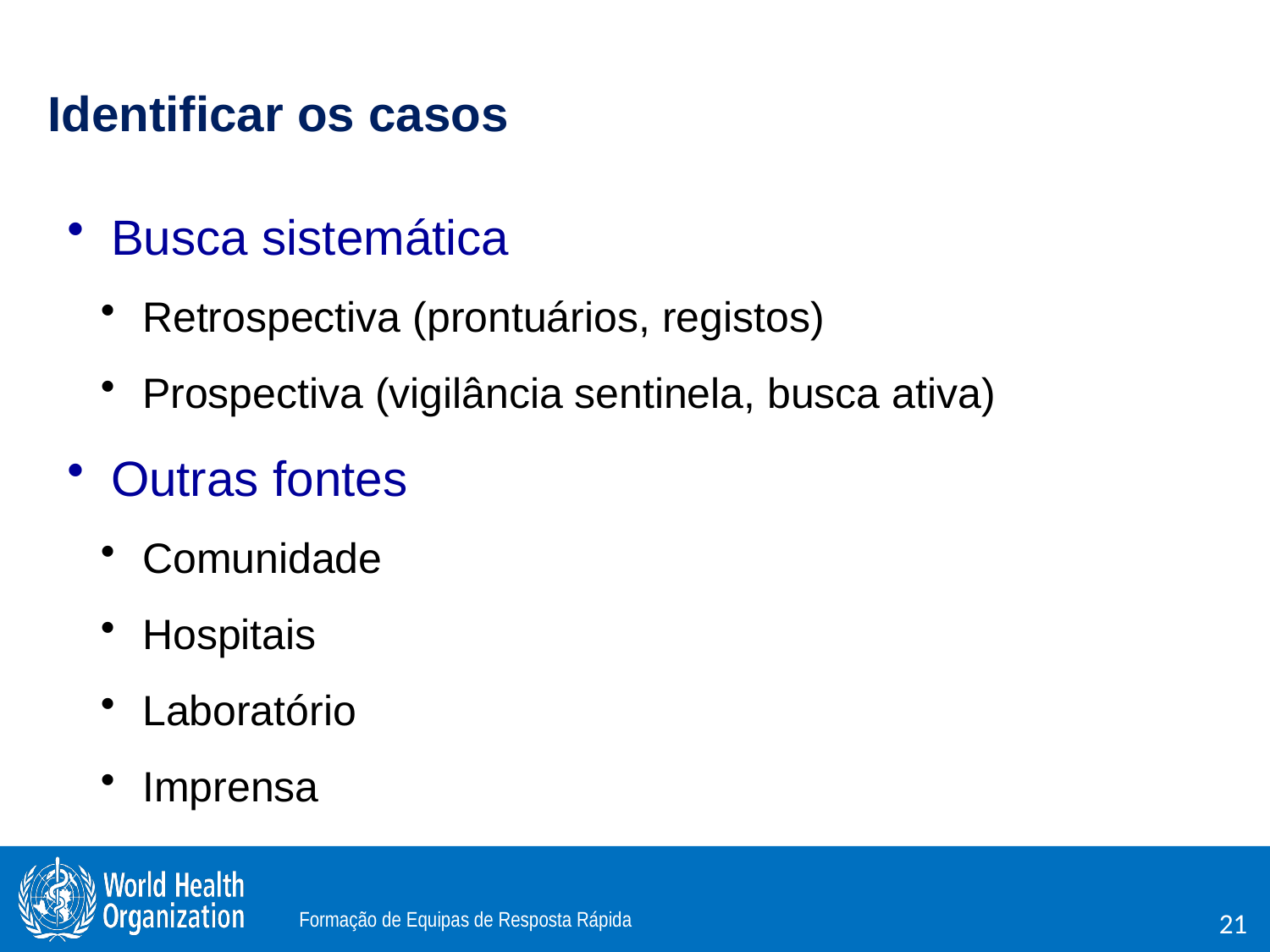

Identificar os casos
 Busca sistemática
 Retrospectiva (prontuários, registos)
 Prospectiva (vigilância sentinela, busca ativa)
 Outras fontes
 Comunidade
 Hospitais
 Laboratório
 Imprensa